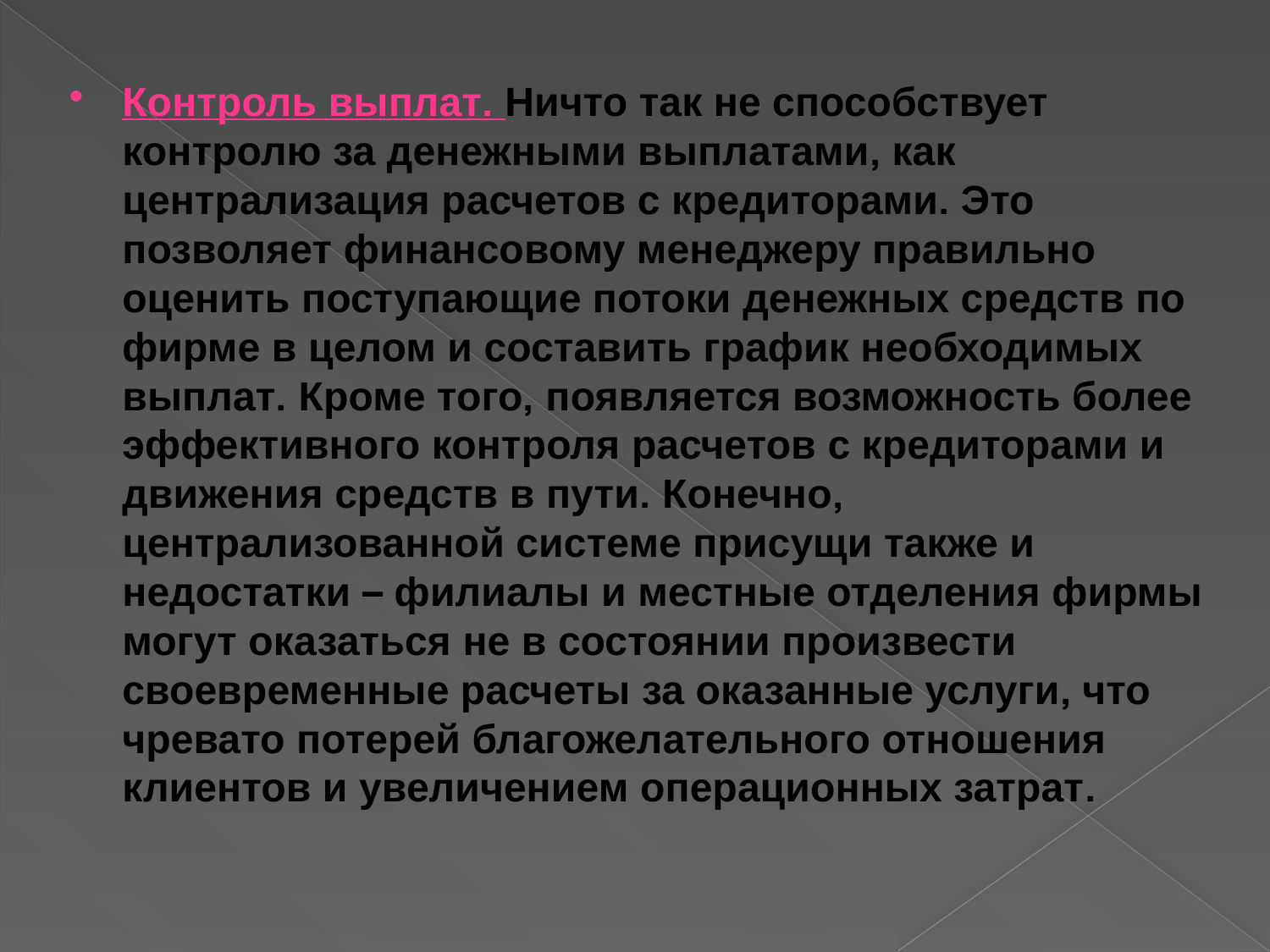

Контроль выплат. Ничто так не способствует контролю за денежными выплатами, как централизация расчетов с кредиторами. Это позволяет финансовому менеджеру правильно оценить поступающие потоки денежных средств по фирме в целом и составить график необходимых выплат. Кроме того, появляется возможность более эффективного контроля расчетов с кредиторами и движения средств в пути. Конечно, централизованной системе присущи также и недостатки – филиалы и местные отделения фирмы могут оказаться не в состоянии произвести своевременные расчеты за оказанные услуги, что чревато потерей благожелательного отношения клиентов и увеличением операционных затрат.